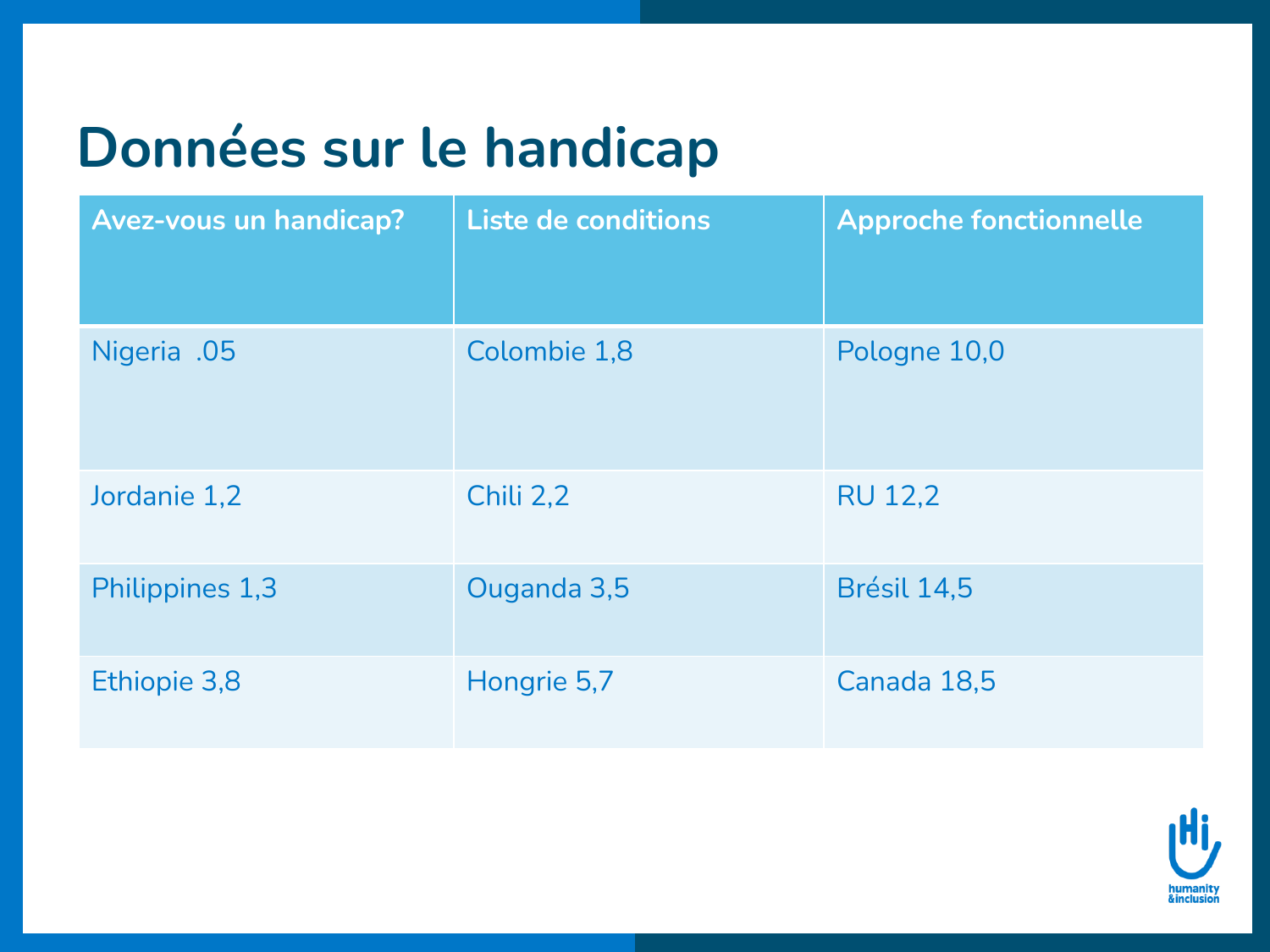

# Données sur le handicap
| Avez-vous un handicap? | Liste de conditions | Approche fonctionnelle |
| --- | --- | --- |
| Nigeria .05 | Colombie 1,8 | Pologne 10,0 |
| Jordanie 1,2 | Chili 2,2 | RU 12,2 |
| Philippines 1,3 | Ouganda 3,5 | Brésil 14,5 |
| Ethiopie 3,8 | Hongrie 5,7 | Canada 18,5 |